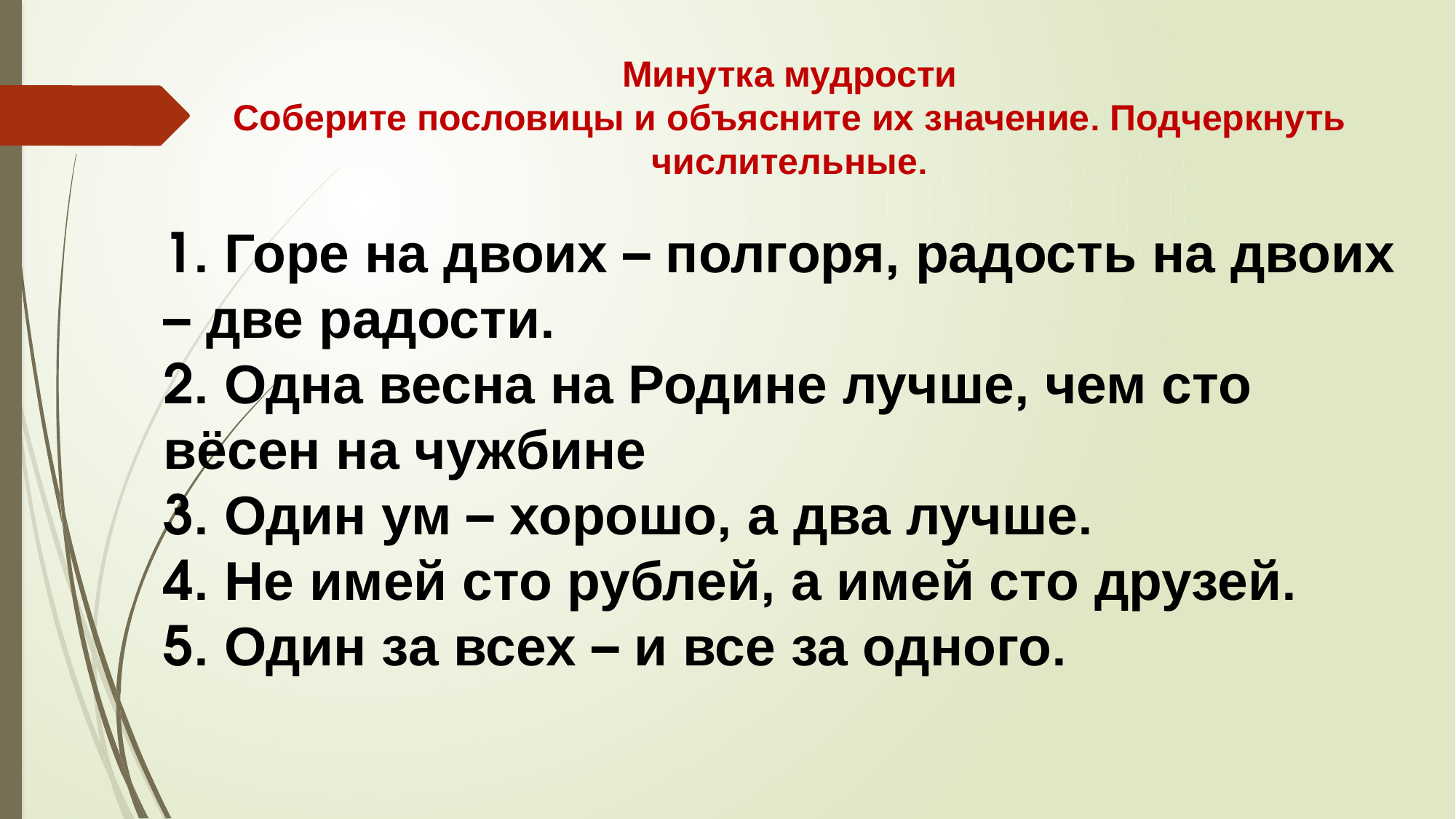

Минутка мудрости
Соберите пословицы и объясните их значение. Подчеркнуть числительные.

1. Горе на двоих – полгоря, радость на двоих – две радости.
2. Одна весна на Родине лучше, чем сто вёсен на чужбине
3. Один ум – хорошо, а два лучше.
4. Не имей сто рублей, а имей сто друзей.
5. Один за всех – и все за одного.